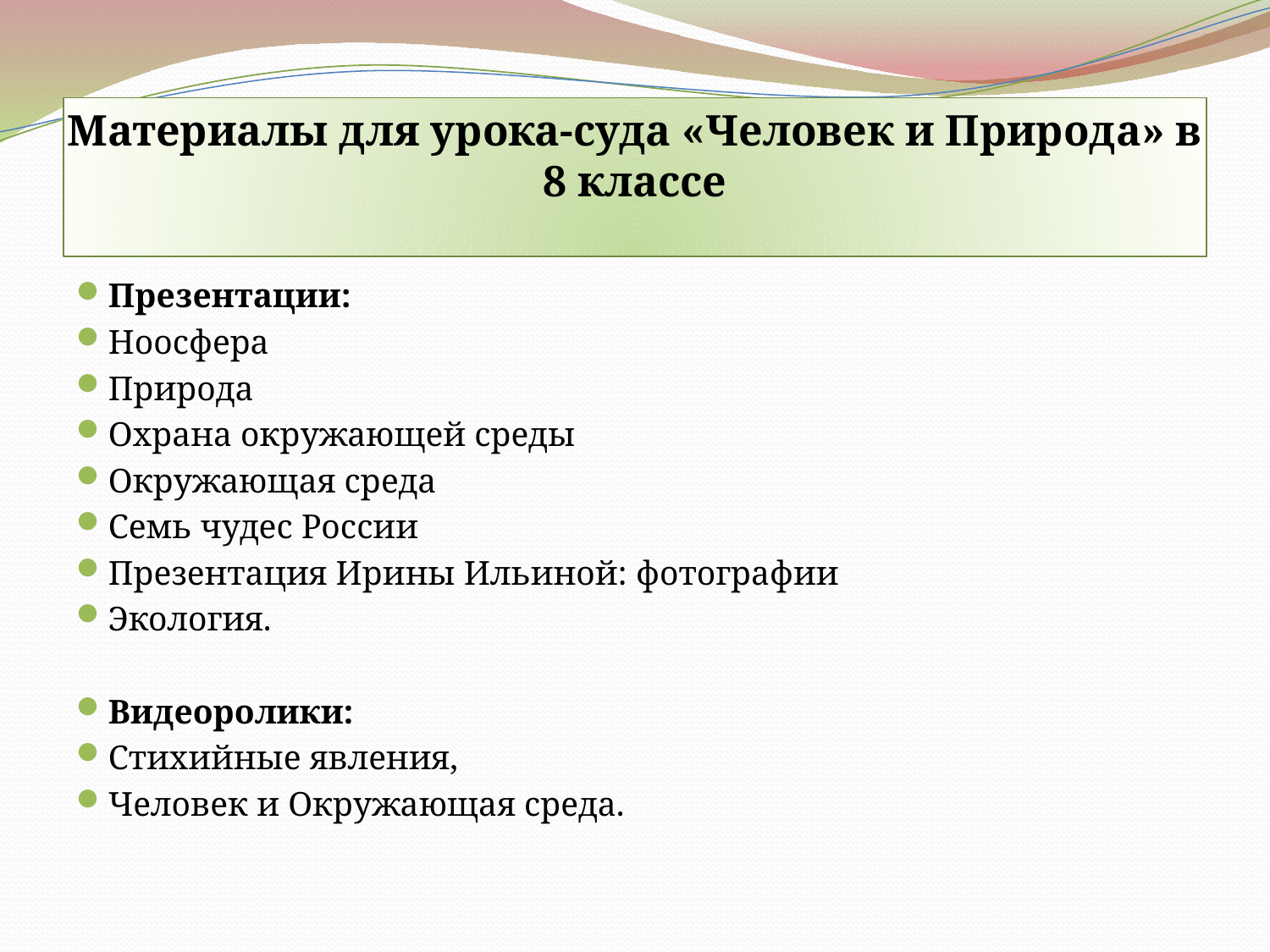

# Материалы для урока-суда «Человек и Природа» в 8 классе
Презентации:
Ноосфера
Природа
Охрана окружающей среды
Окружающая среда
Семь чудес России
Презентация Ирины Ильиной: фотографии
Экология.

Видеоролики:
Стихийные явления,
Человек и Окружающая среда.